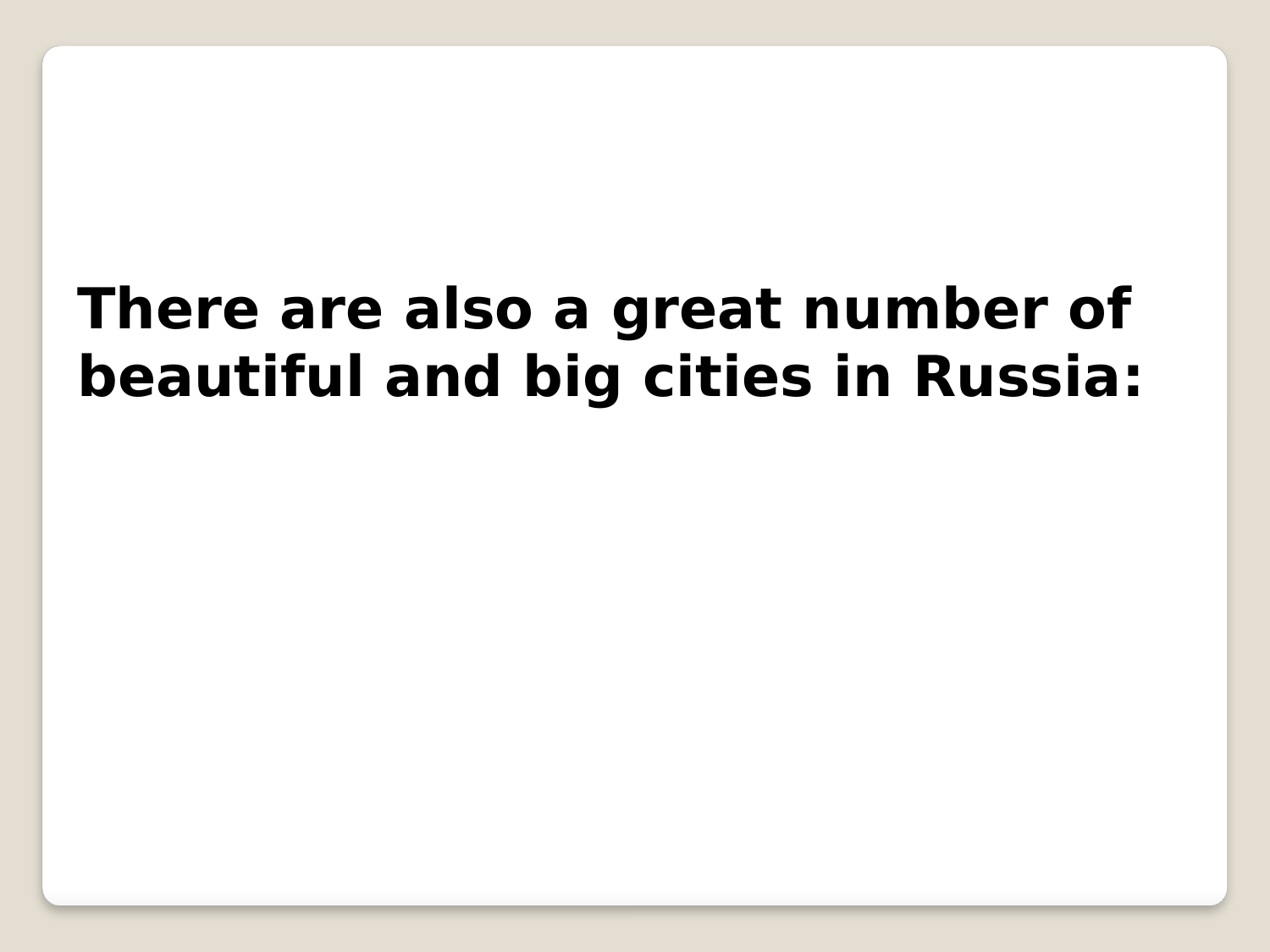

There are also a great number of beautiful and big cities in Russia: